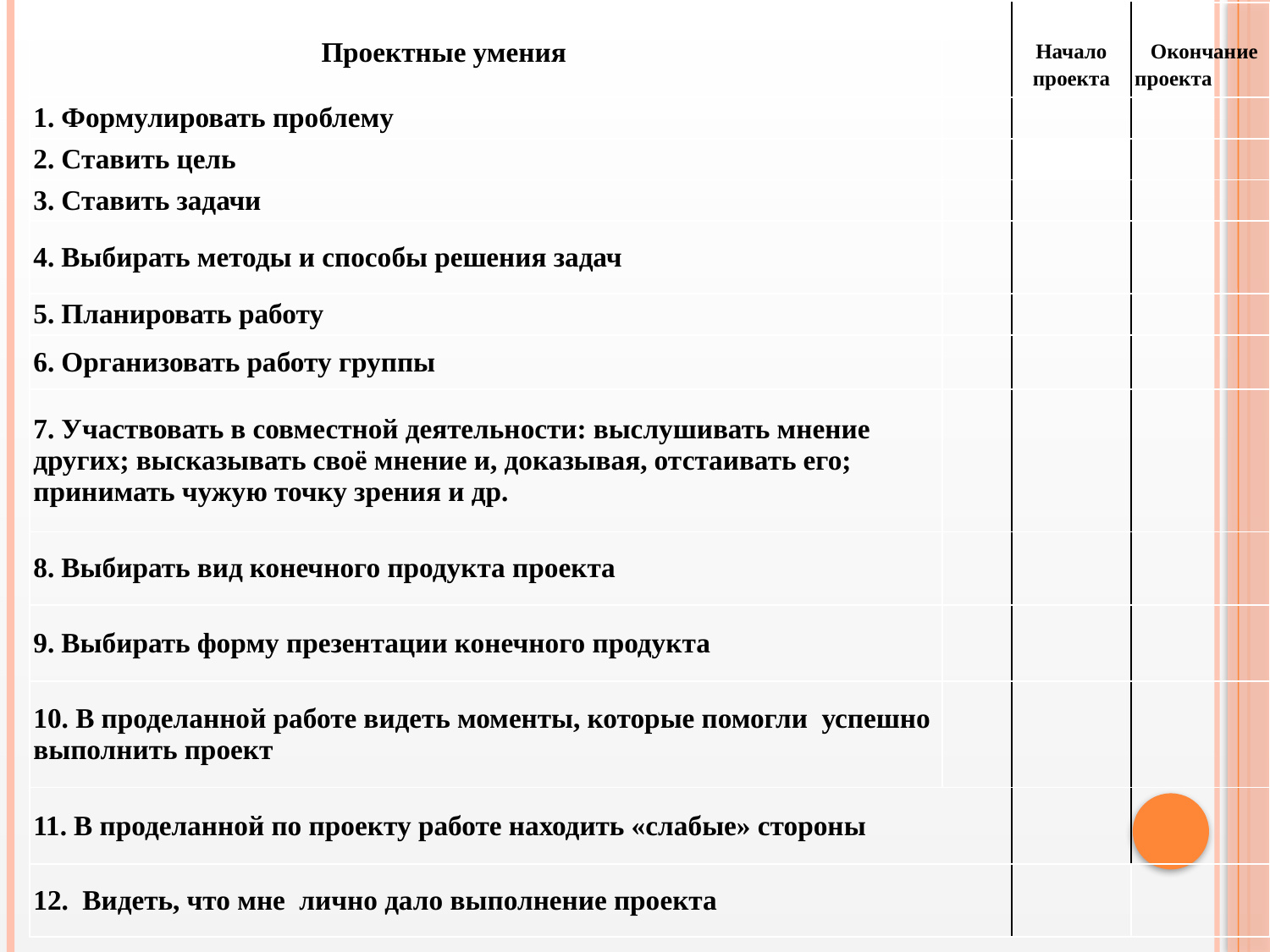

| Проектные умения |  | Начало проекта | Окончание проекта |
| --- | --- | --- | --- |
| 1. Формулировать проблему |  |  |  |
| 2. Ставить цель |  |  |  |
| 3. Ставить задачи |  |  |  |
| 4. Выбирать методы и способы решения задач |  |  |  |
| 5. Планировать работу |  |  |  |
| 6. Организовать работу группы |  |  |  |
| 7. Участвовать в совместной деятельности: выслушивать мнение других; высказывать своё мнение и, доказывая, отстаивать его;  принимать чужую точку зрения и др. |  |  |  |
| 8. Выбирать вид конечного продукта проекта |  |  |  |
| 9. Выбирать форму презентации конечного продукта |  |  |  |
| 10. В проделанной работе видеть моменты, которые помогли  успешно выполнить проект |  |  |  |
| 11. В проделанной по проекту работе находить «слабые» стороны |  |  |  |
| 12.  Видеть, что мне  лично дало выполнение проекта |  |  |  |
#